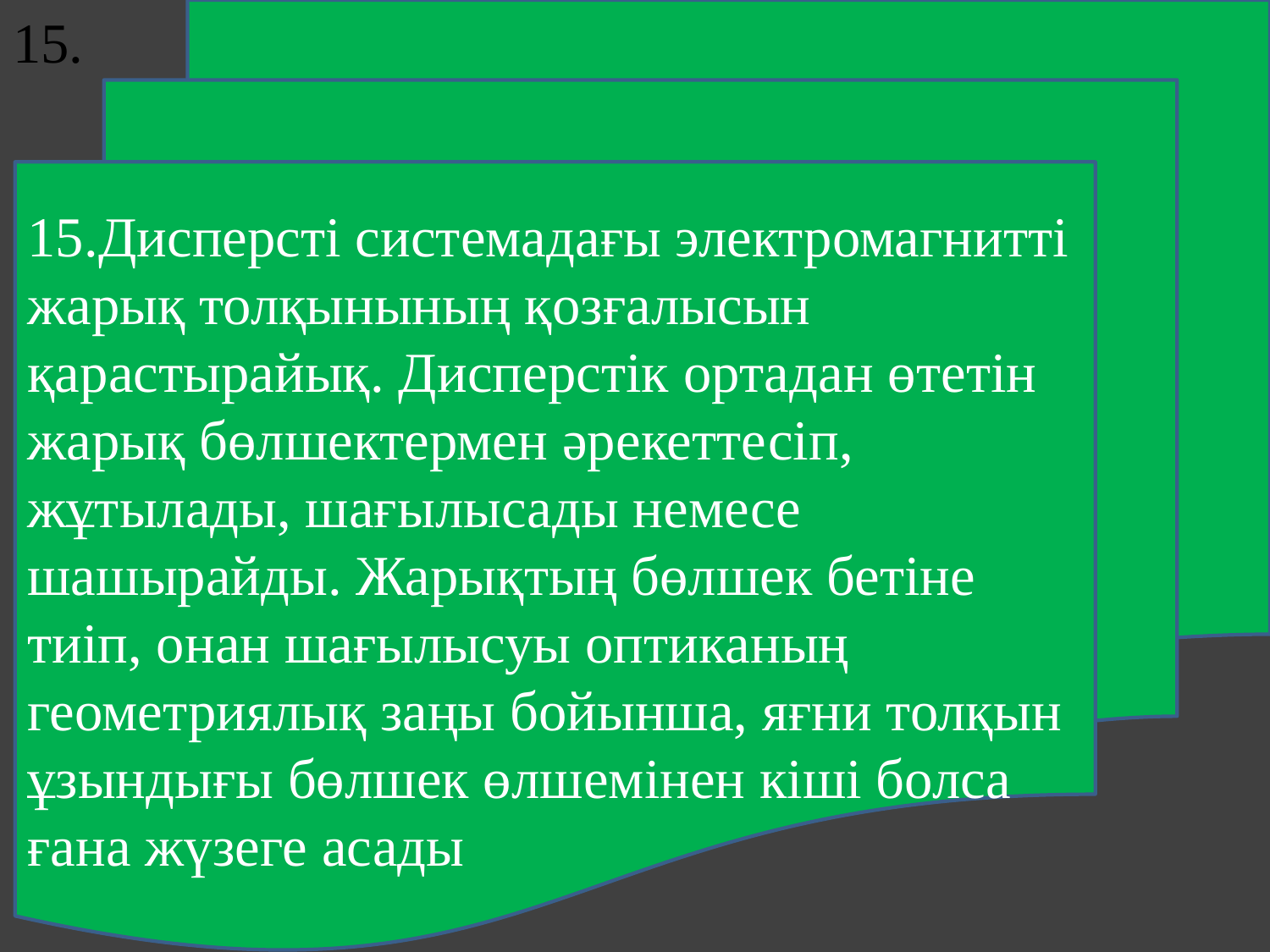

15.

15.Дисперсті системадағы электромагнитті жарық толқынының қозғалысын қарастырайық. Дисперстік ортадан өтетін жарық бөлшектермен әрекеттесіп, жұтылады, шағылысады немесе шашырайды. Жарықтың бөлшек бетіне тиіп, онан шағылысуы оптиканың геометриялық заңы бойынша, яғни толқын ұзындығы бөлшек өлшемінен кіші болса ғана жүзеге асады